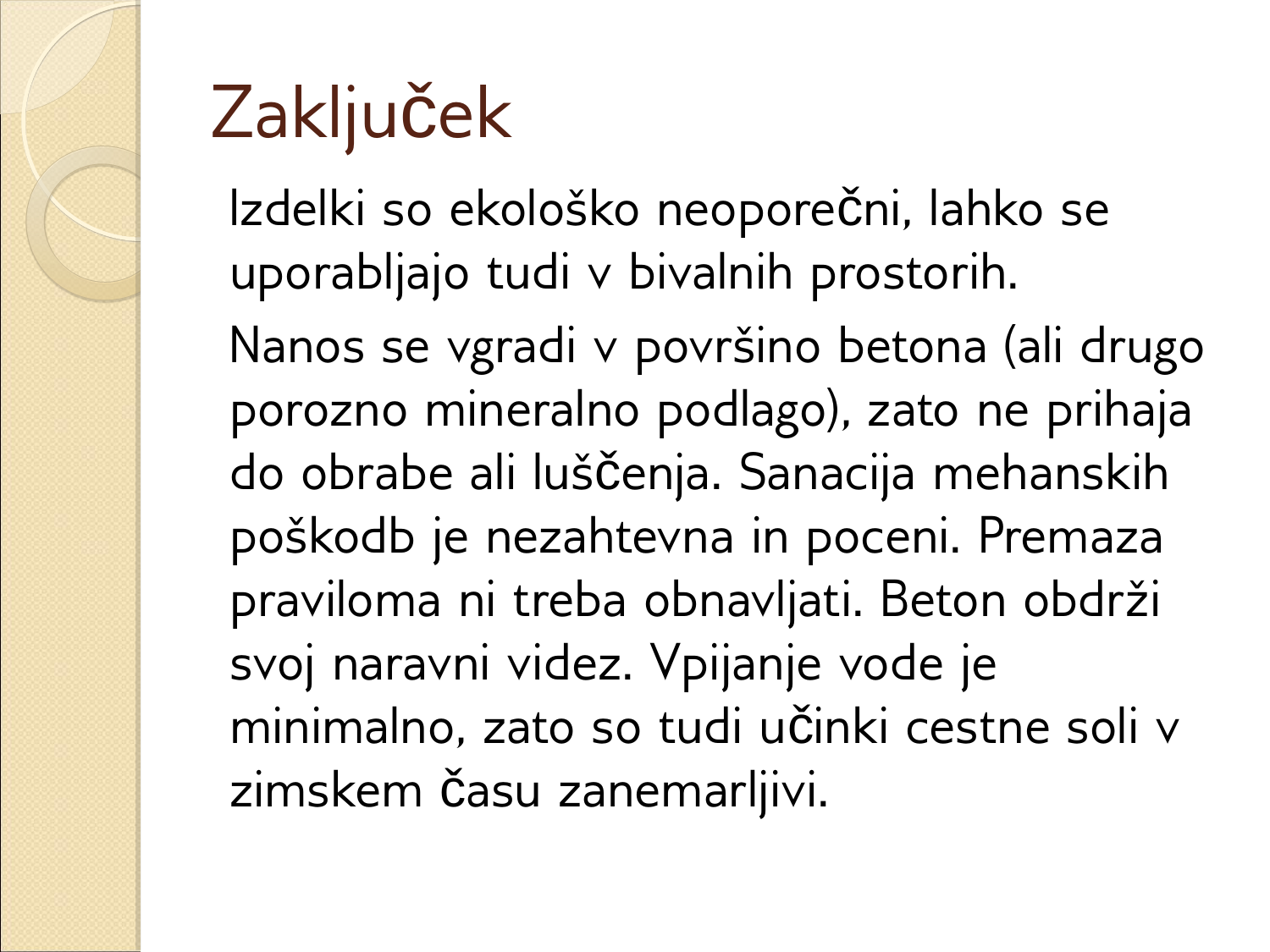

Zaključek
Izdelki so ekološko neoporečni, lahko se uporabljajo tudi v bivalnih prostorih.
Nanos se vgradi v površino betona (ali drugo porozno mineralno podlago), zato ne prihaja do obrabe ali luščenja. Sanacija mehanskih poškodb je nezahtevna in poceni. Premaza praviloma ni treba obnavljati. Beton obdrži svoj naravni videz. Vpijanje vode je minimalno, zato so tudi učinki cestne soli v zimskem času zanemarljivi.